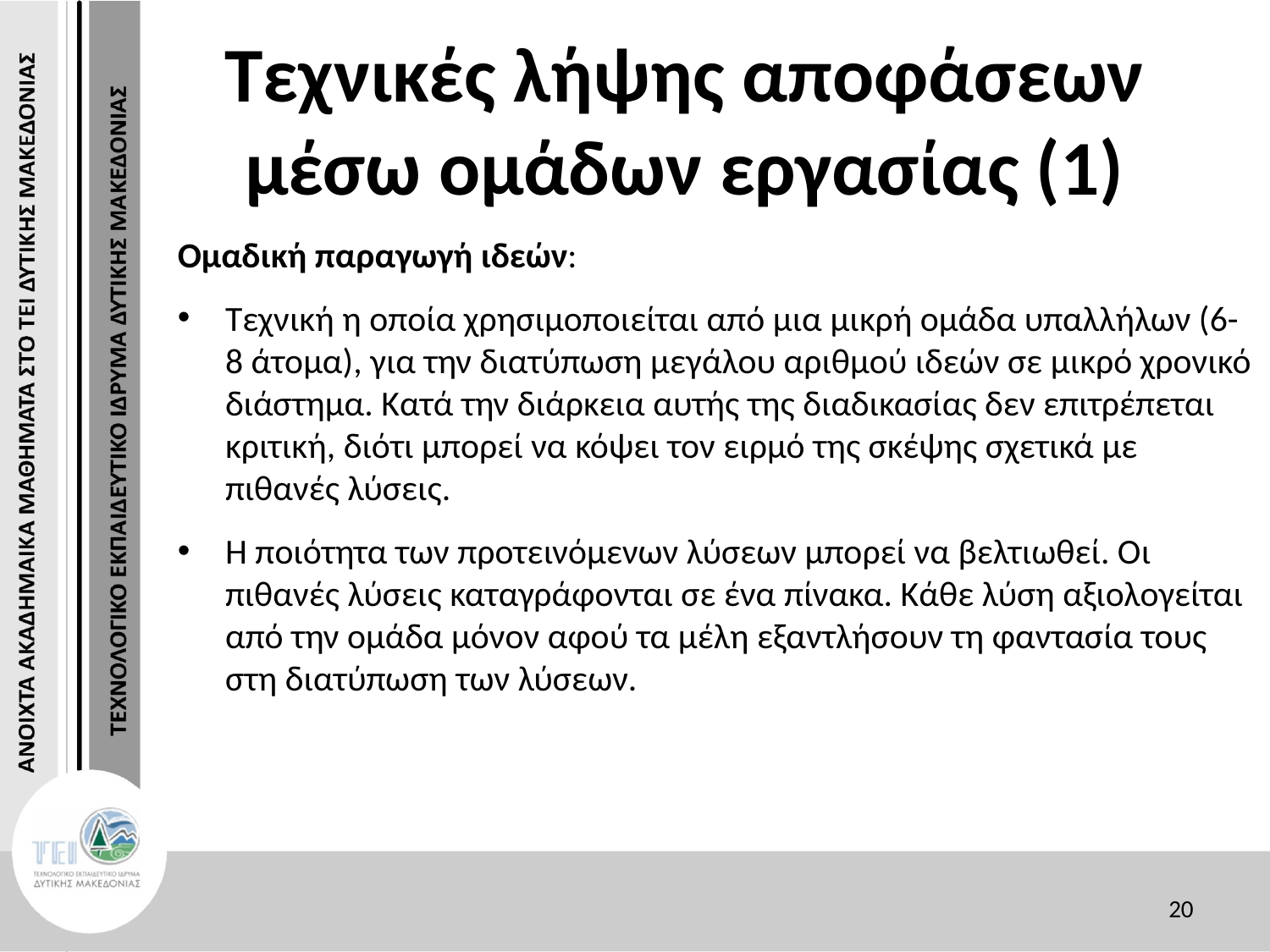

# Τεχνικές λήψης αποφάσεων μέσω ομάδων εργασίας (1)
Ομαδική παραγωγή ιδεών:
Τεχνική η οποία χρησιμοποιείται από μια μικρή ομάδα υπαλλήλων (6-8 άτομα), για την διατύπωση μεγάλου αριθμού ιδεών σε μικρό χρονικό διάστημα. Κατά την διάρκεια αυτής της διαδικασίας δεν επιτρέπεται κριτική, διότι μπορεί να κόψει τον ειρμό της σκέψης σχετικά με πιθανές λύσεις.
Η ποιότητα των προτεινόμενων λύσεων μπορεί να βελτιωθεί. Οι πιθανές λύσεις καταγράφονται σε ένα πίνακα. Κάθε λύση αξιολογείται από την ομάδα μόνον αφού τα μέλη εξαντλήσουν τη φαντασία τους στη διατύπωση των λύσεων.
20